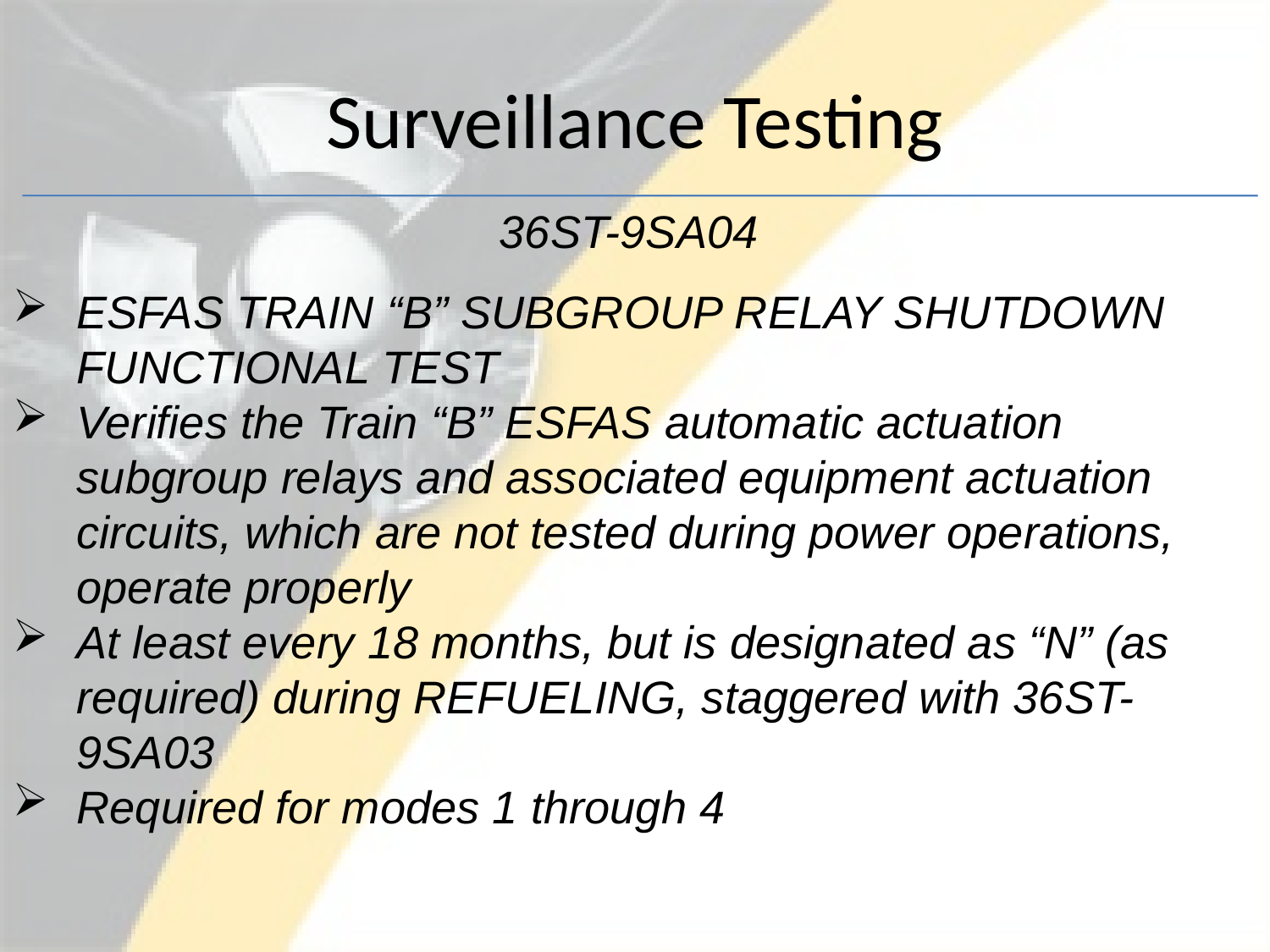

# Surveillance Testing

36ST-9SA04

ESFAS TRAIN “B” SUBGROUP RELAY SHUTDOWN FUNCTIONAL TEST
Verifies the Train “B” ESFAS automatic actuation subgroup relays and associated equipment actuation circuits, which are not tested during power operations, operate properly
At least every 18 months, but is designated as “N” (as required) during REFUELING, staggered with 36ST-9SA03
Required for modes 1 through 4